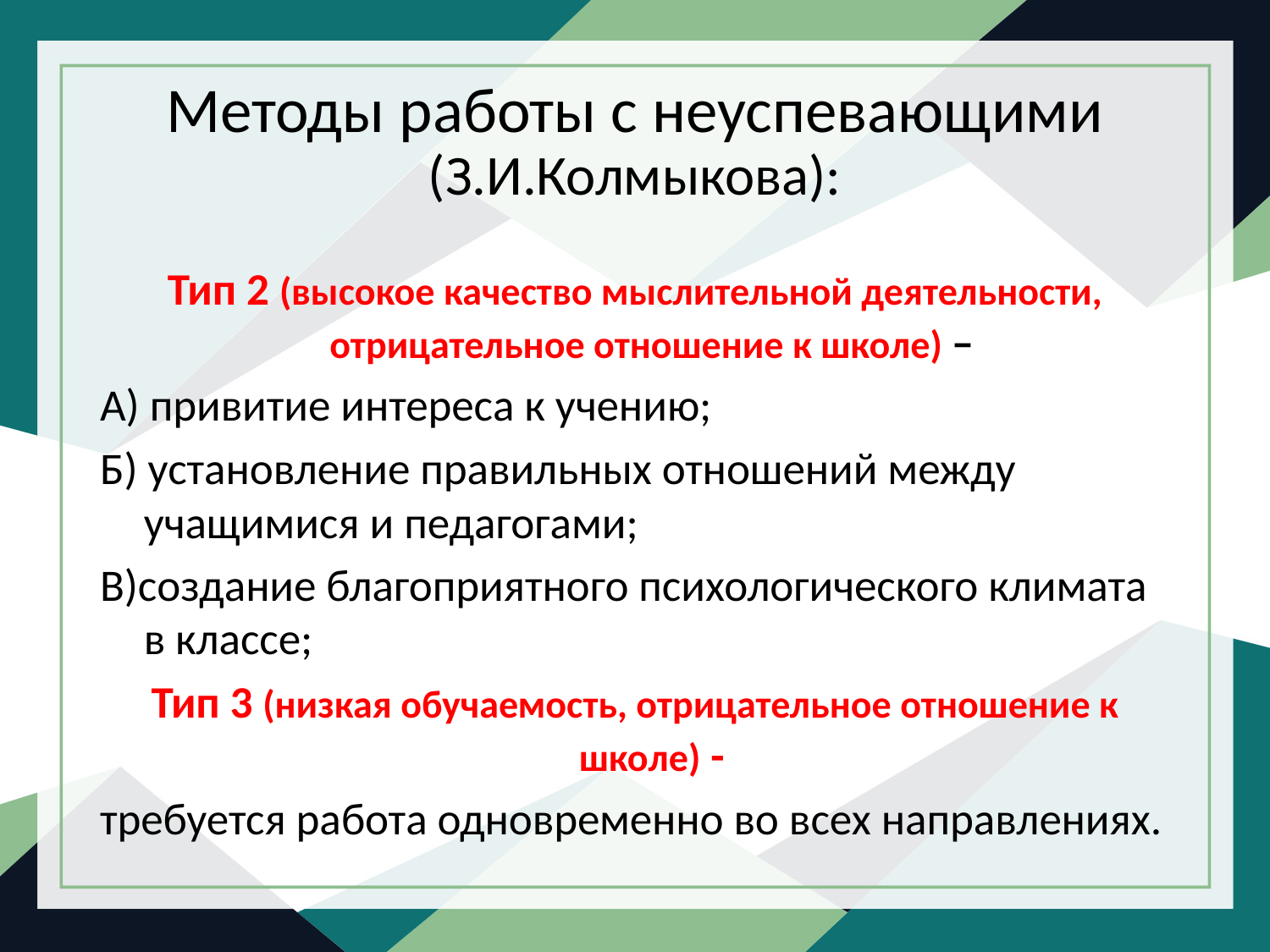

# Методы работы с неуспевающими (З.И.Колмыкова):
Тип 2 (высокое качество мыслительной деятельности, отрицательное отношение к школе) –
А) привитие интереса к учению;
Б) установление правильных отношений между учащимися и педагогами;
В)создание благоприятного психологического климата в классе;
Тип 3 (низкая обучаемость, отрицательное отношение к школе) -
требуется работа одновременно во всех направлениях.